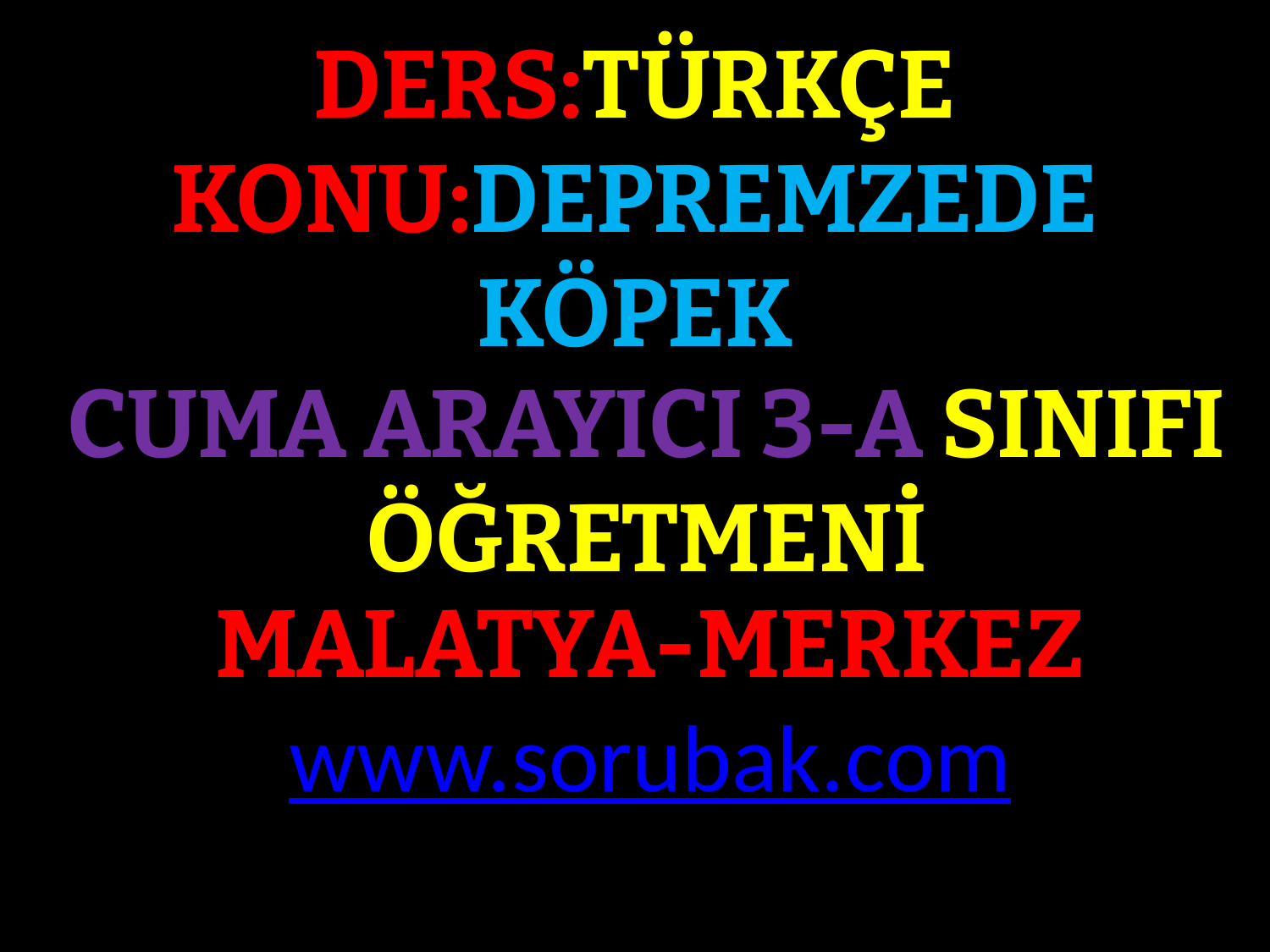

DERS:TÜRKÇE
KONU:DEPREMZEDE KÖPEK
#
CUMA ARAYICI 3-A SINIFI ÖĞRETMENİ
MALATYA-MERKEZ
www.sorubak.com